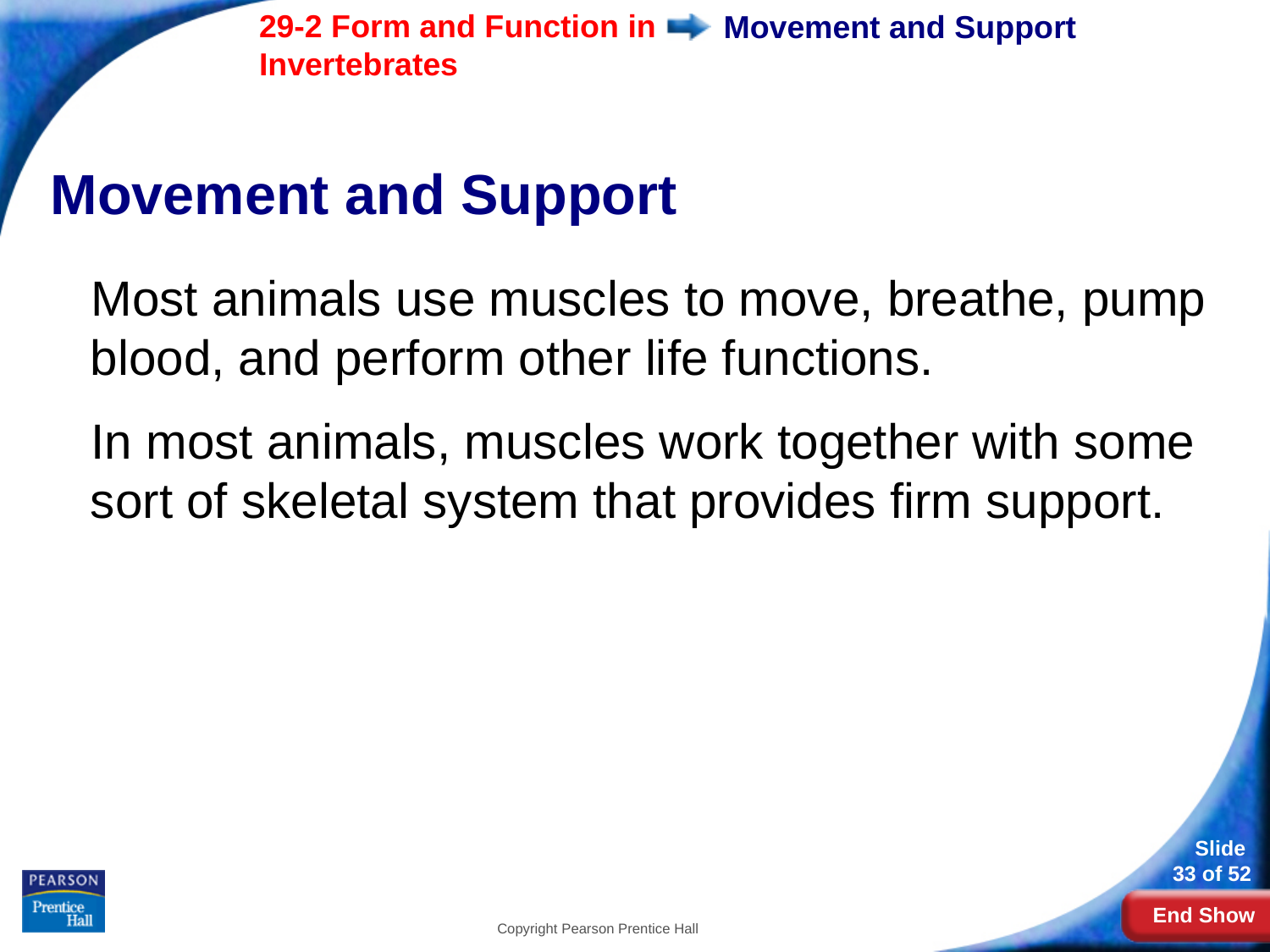

# Movement and Support
Movement and Support
Most animals use muscles to move, breathe, pump blood, and perform other life functions.
In most animals, muscles work together with some sort of skeletal system that provides firm support.
Copyright Pearson Prentice Hall